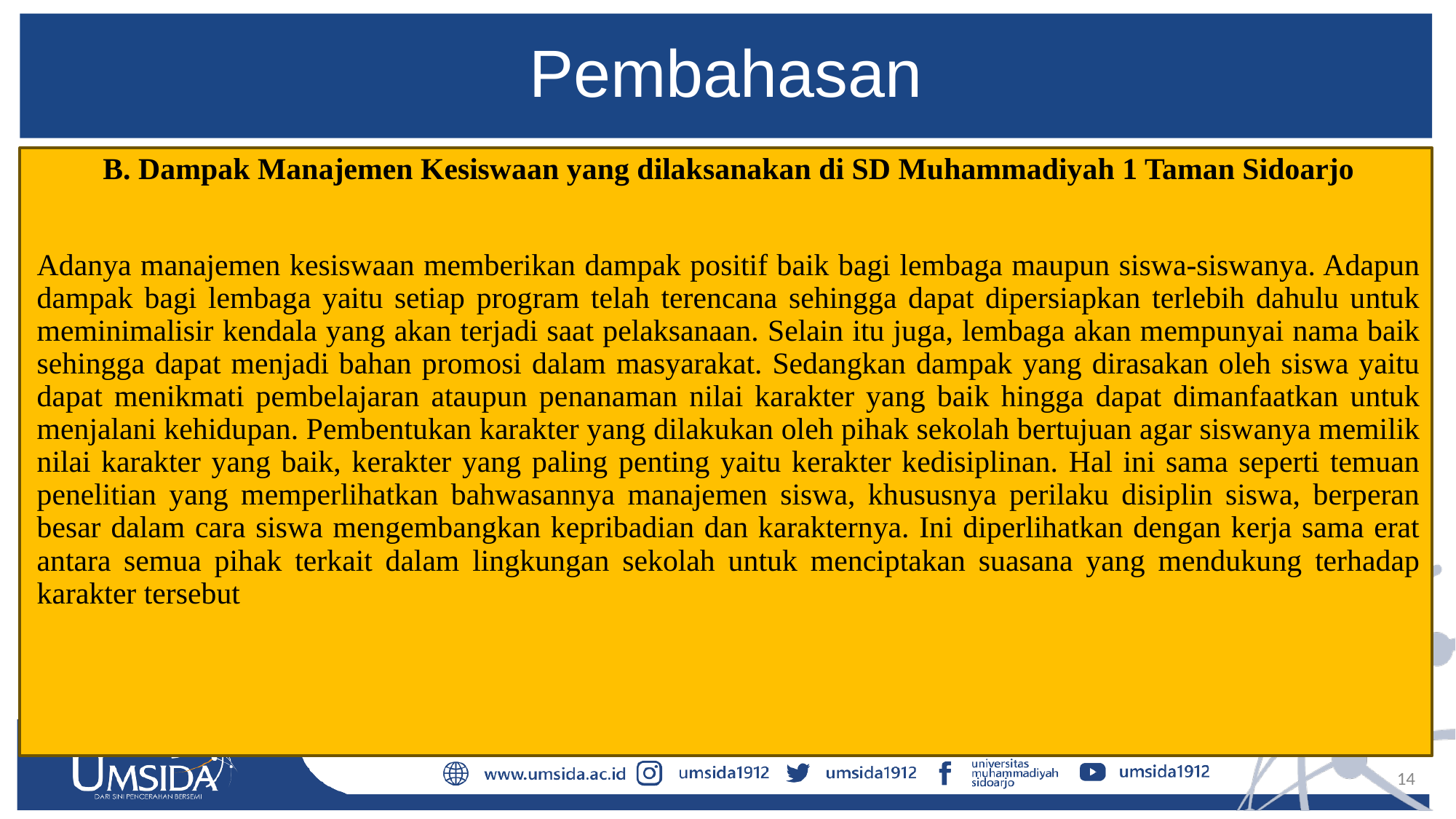

# Pembahasan
B. Dampak Manajemen Kesiswaan yang dilaksanakan di SD Muhammadiyah 1 Taman Sidoarjo

Adanya manajemen kesiswaan memberikan dampak positif baik bagi lembaga maupun siswa-siswanya. Adapun dampak bagi lembaga yaitu setiap program telah terencana sehingga dapat dipersiapkan terlebih dahulu untuk meminimalisir kendala yang akan terjadi saat pelaksanaan. Selain itu juga, lembaga akan mempunyai nama baik sehingga dapat menjadi bahan promosi dalam masyarakat. Sedangkan dampak yang dirasakan oleh siswa yaitu dapat menikmati pembelajaran ataupun penanaman nilai karakter yang baik hingga dapat dimanfaatkan untuk menjalani kehidupan. Pembentukan karakter yang dilakukan oleh pihak sekolah bertujuan agar siswanya memilik nilai karakter yang baik, kerakter yang paling penting yaitu kerakter kedisiplinan. Hal ini sama seperti temuan penelitian yang memperlihatkan bahwasannya manajemen siswa, khususnya perilaku disiplin siswa, berperan besar dalam cara siswa mengembangkan kepribadian dan karakternya. Ini diperlihatkan dengan kerja sama erat antara semua pihak terkait dalam lingkungan sekolah untuk menciptakan suasana yang mendukung terhadap karakter tersebut